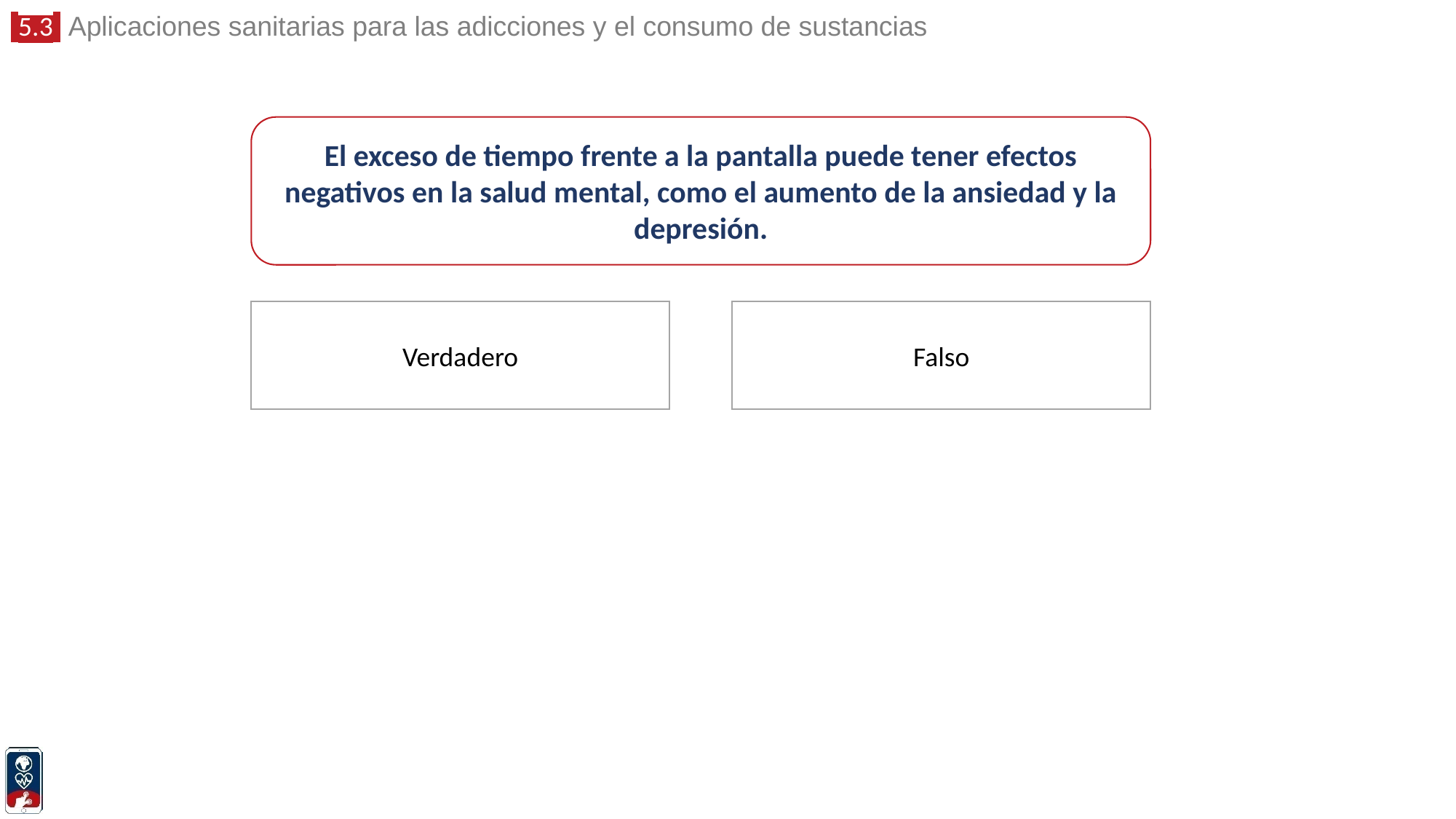

El exceso de tiempo frente a la pantalla puede tener efectos negativos en la salud mental, como el aumento de la ansiedad y la depresión.
Verdadero
Falso